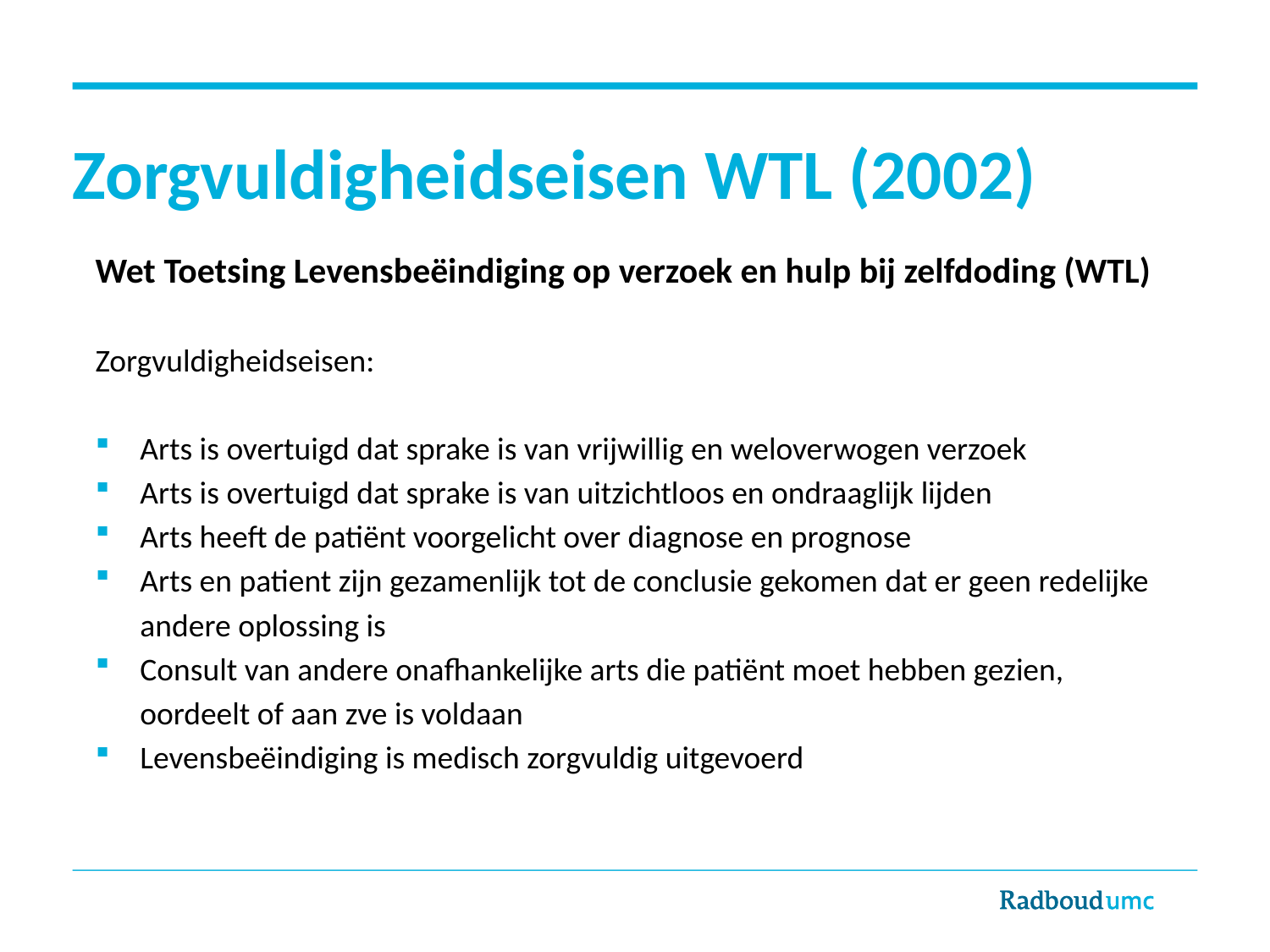

# Zorgvuldigheidseisen WTL (2002)
Wet Toetsing Levensbeëindiging op verzoek en hulp bij zelfdoding (WTL)

Zorgvuldigheidseisen:

Arts is overtuigd dat sprake is van vrijwillig en weloverwogen verzoek
Arts is overtuigd dat sprake is van uitzichtloos en ondraaglijk lijden
Arts heeft de patiënt voorgelicht over diagnose en prognose
Arts en patient zijn gezamenlijk tot de conclusie gekomen dat er geen redelijke andere oplossing is
Consult van andere onafhankelijke arts die patiënt moet hebben gezien, oordeelt of aan zve is voldaan
Levensbeëindiging is medisch zorgvuldig uitgevoerd